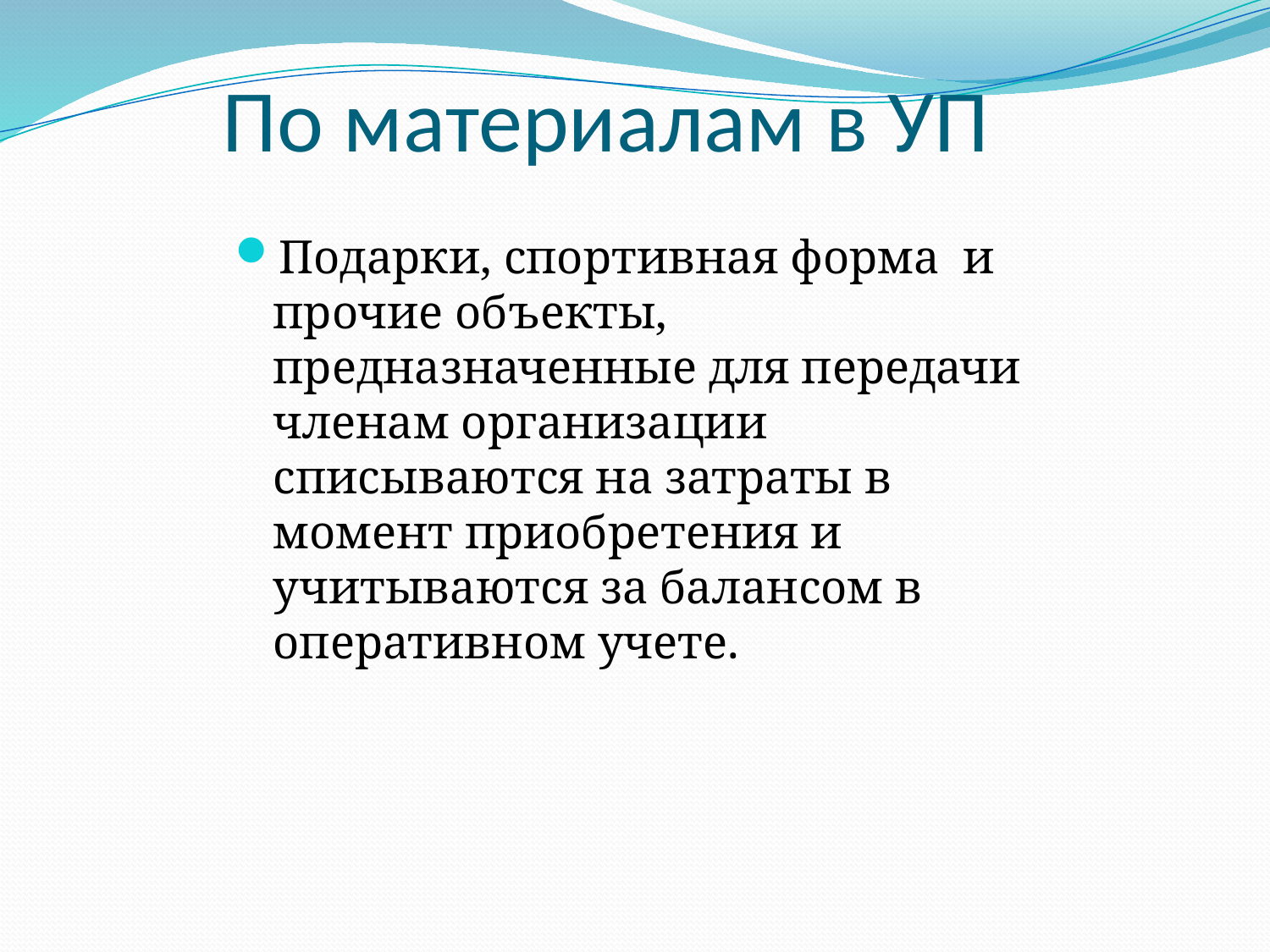

# По материалам в УП
Подарки, спортивная форма  и прочие объекты, предназначенные для передачи  членам организации списываются на затраты в момент приобретения и учитываются за балансом в оперативном учете.